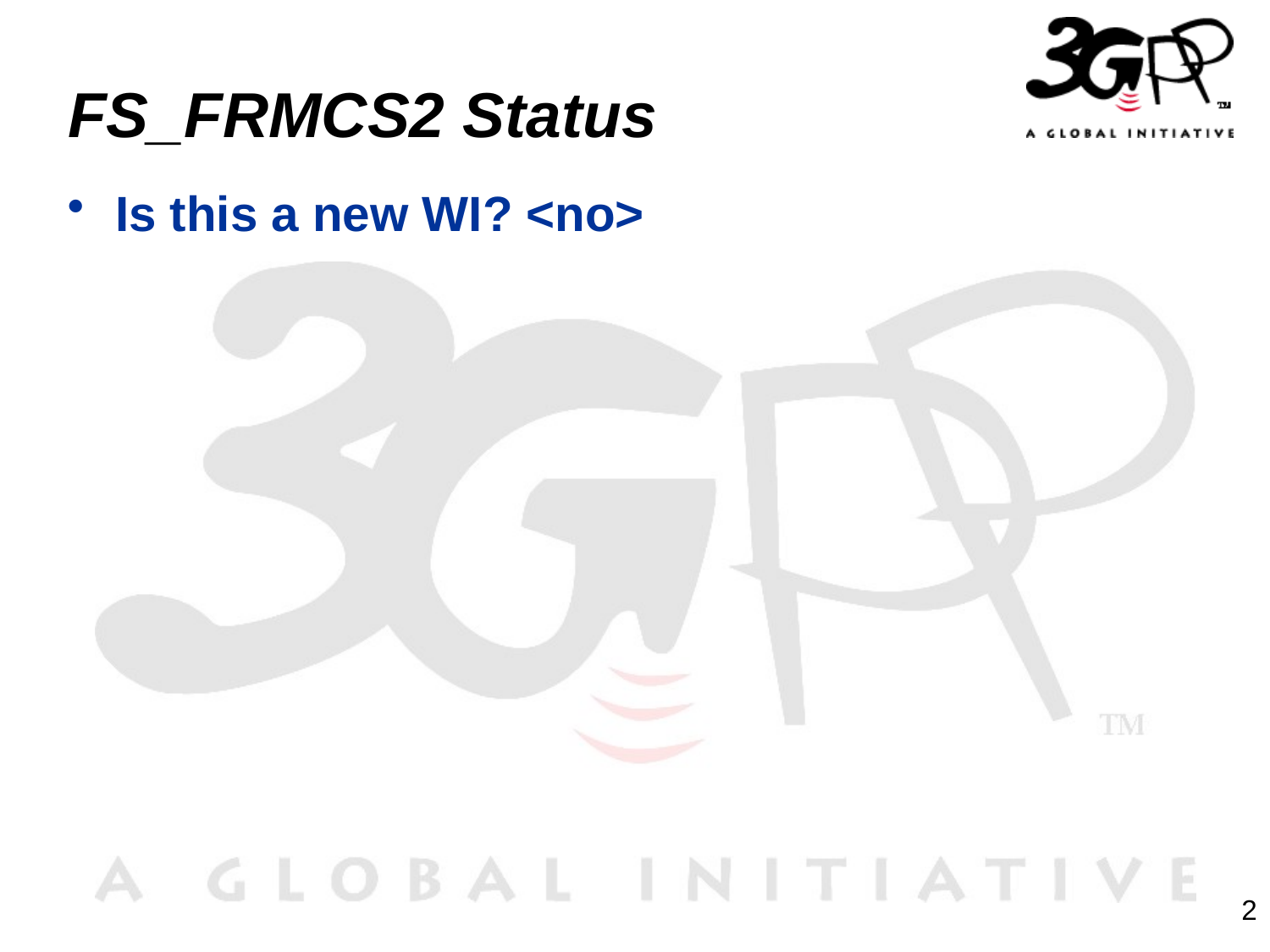

# FS_FRMCS2 Status
Is this a new WI? <no>

2